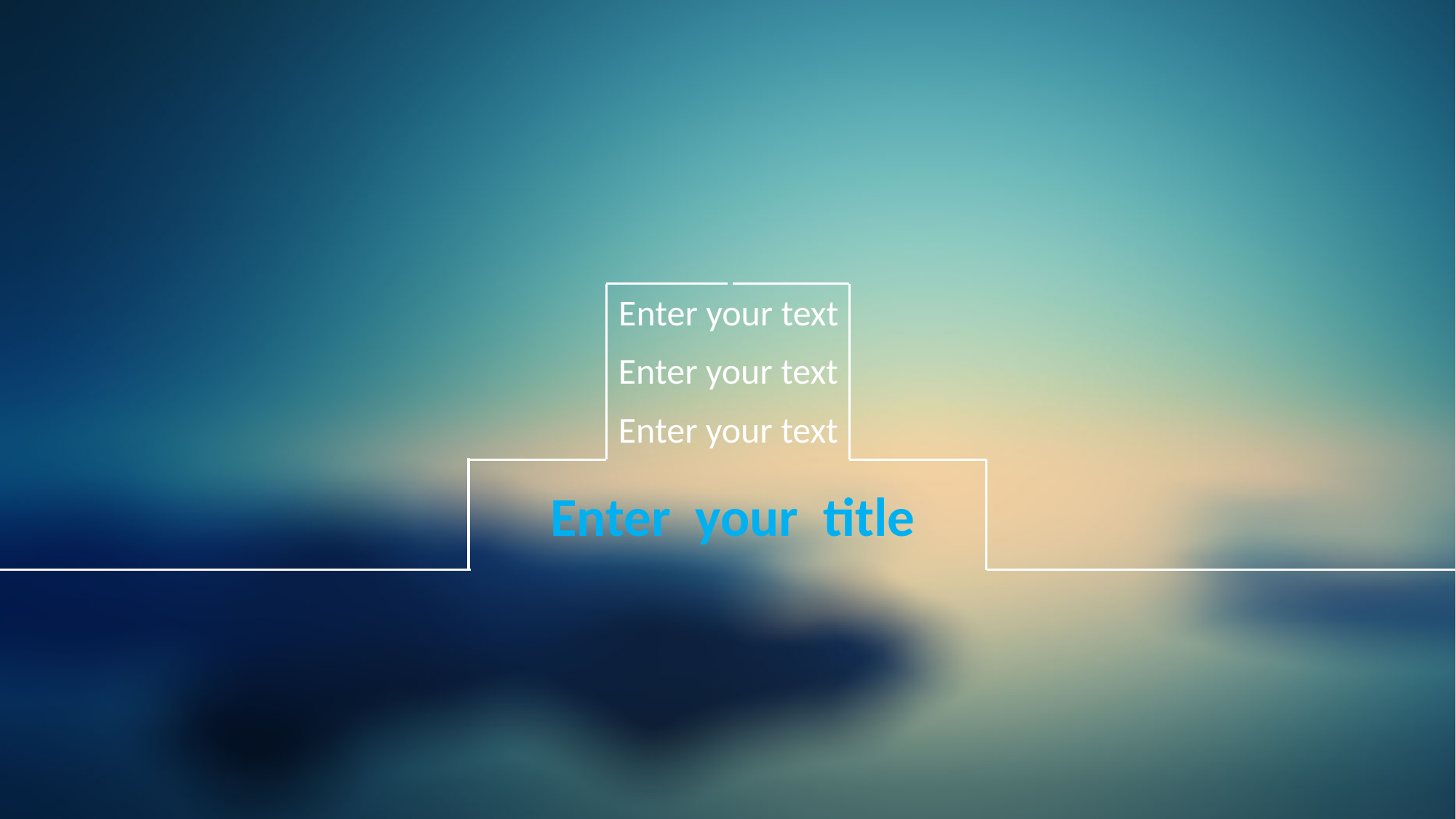

Enter your text
Enter your text
Enter your text
Enter  your  title